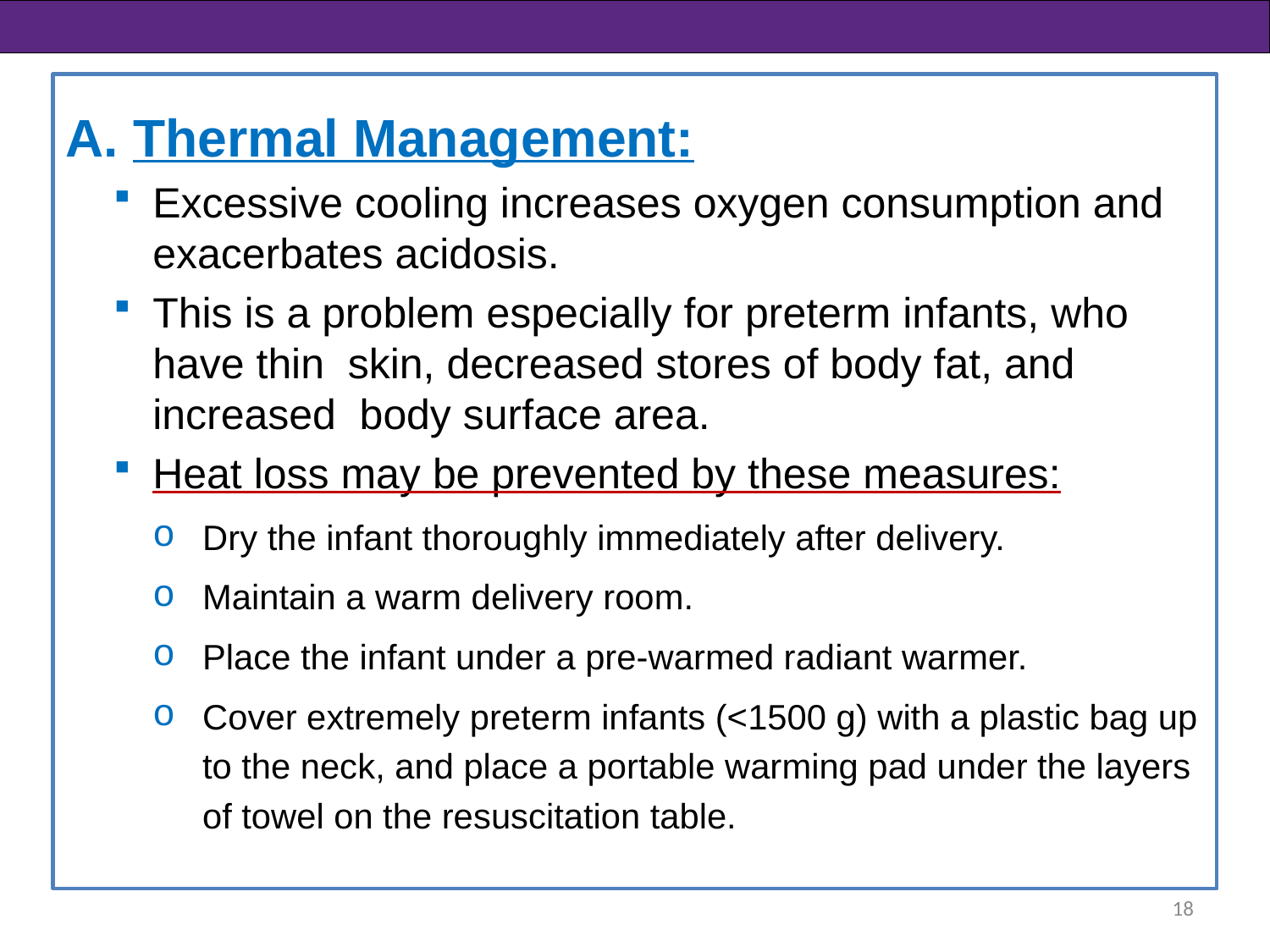

A. Thermal Management:
Excessive cooling increases oxygen consumption and exacerbates acidosis.
This is a problem especially for preterm infants, who have thin  skin, decreased stores of body fat, and increased  body surface area.
Heat loss may be prevented by these measures:
Dry the infant thoroughly immediately after delivery.
Maintain a warm delivery room.
Place the infant under a pre-warmed radiant warmer.
Cover extremely preterm infants (<1500 g) with a plastic bag up to the neck, and place a portable warming pad under the layers of towel on the resuscitation table.
18